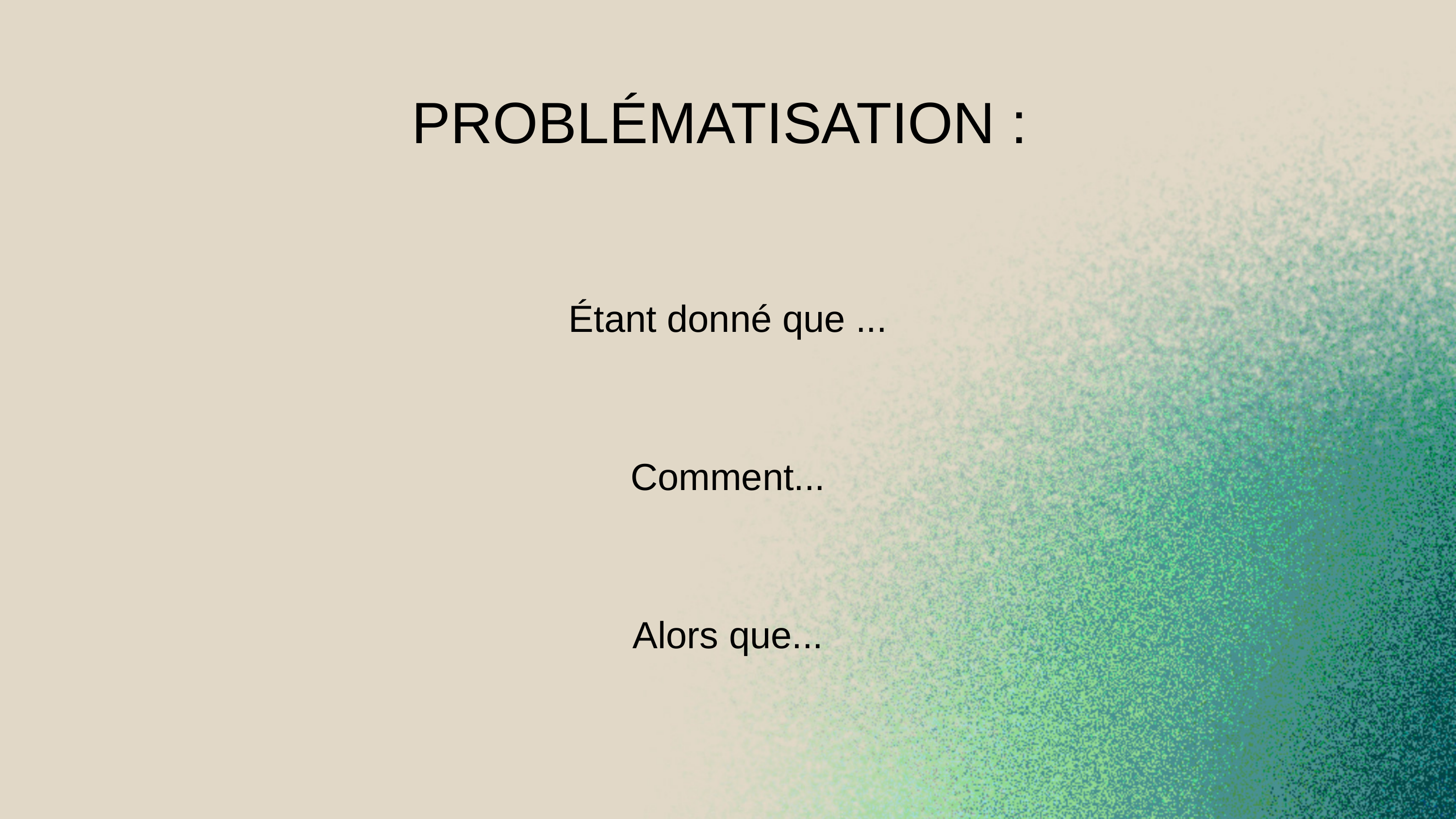

PROBLÉMATISATION :

Étant donné que ...

Comment...

Alors que...